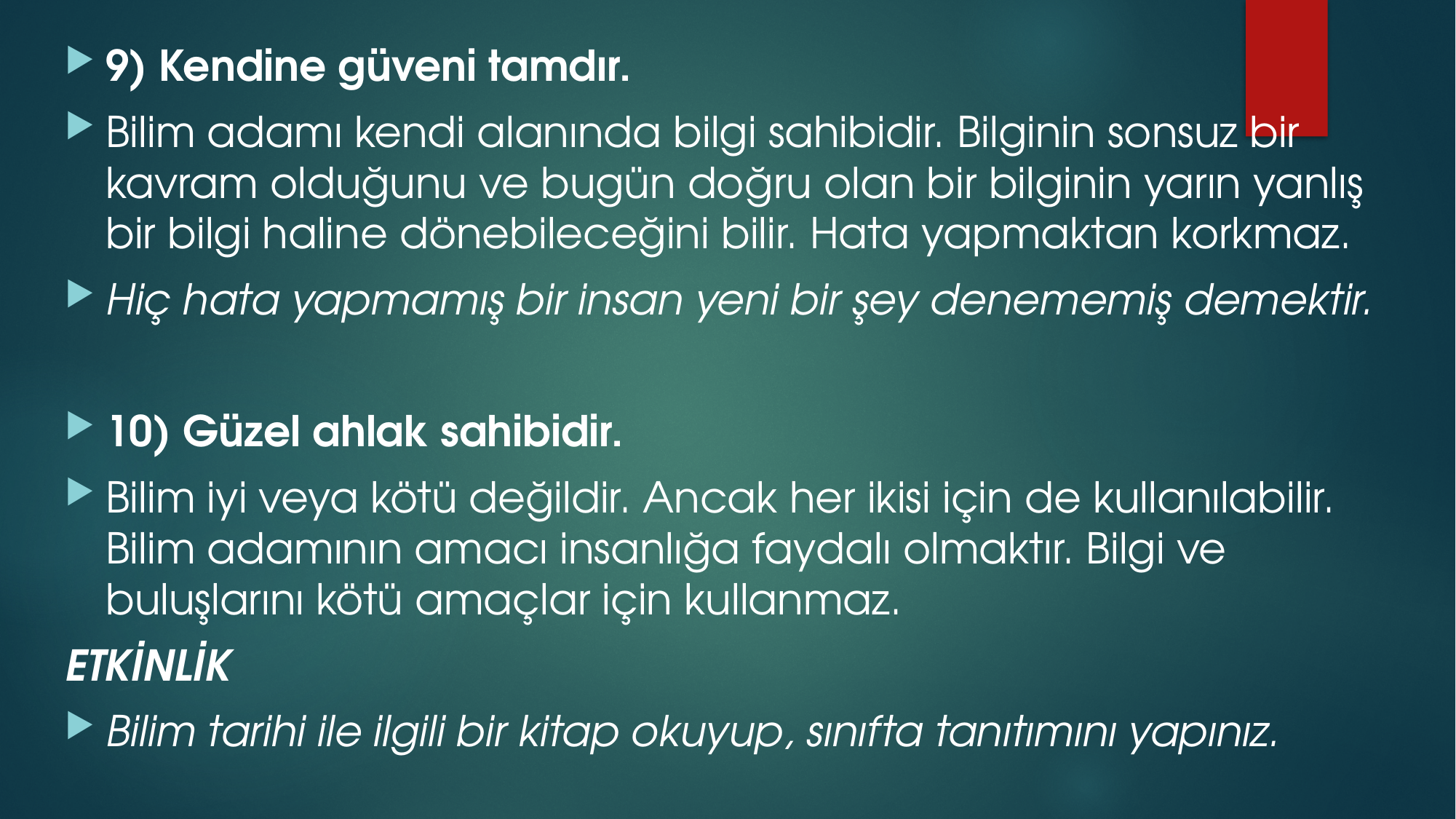

9) Kendine güveni tamdır.
Bilim adamı kendi alanında bilgi sahibidir. Bilginin sonsuz bir kavram olduğunu ve bugün doğru olan bir bilginin yarın yanlış bir bilgi haline dönebileceğini bilir. Hata yapmaktan korkmaz.
Hiç hata yapmamış bir insan yeni bir şey denememiş demektir.

10) Güzel ahlak sahibidir.
Bilim iyi veya kötü değildir. Ancak her ikisi için de kullanılabilir. Bilim adamının amacı insanlığa faydalı olmaktır. Bilgi ve buluşlarını kötü amaçlar için kullanmaz.
ETKİNLİK
Bilim tarihi ile ilgili bir kitap okuyup, sınıfta tanıtımını yapınız.